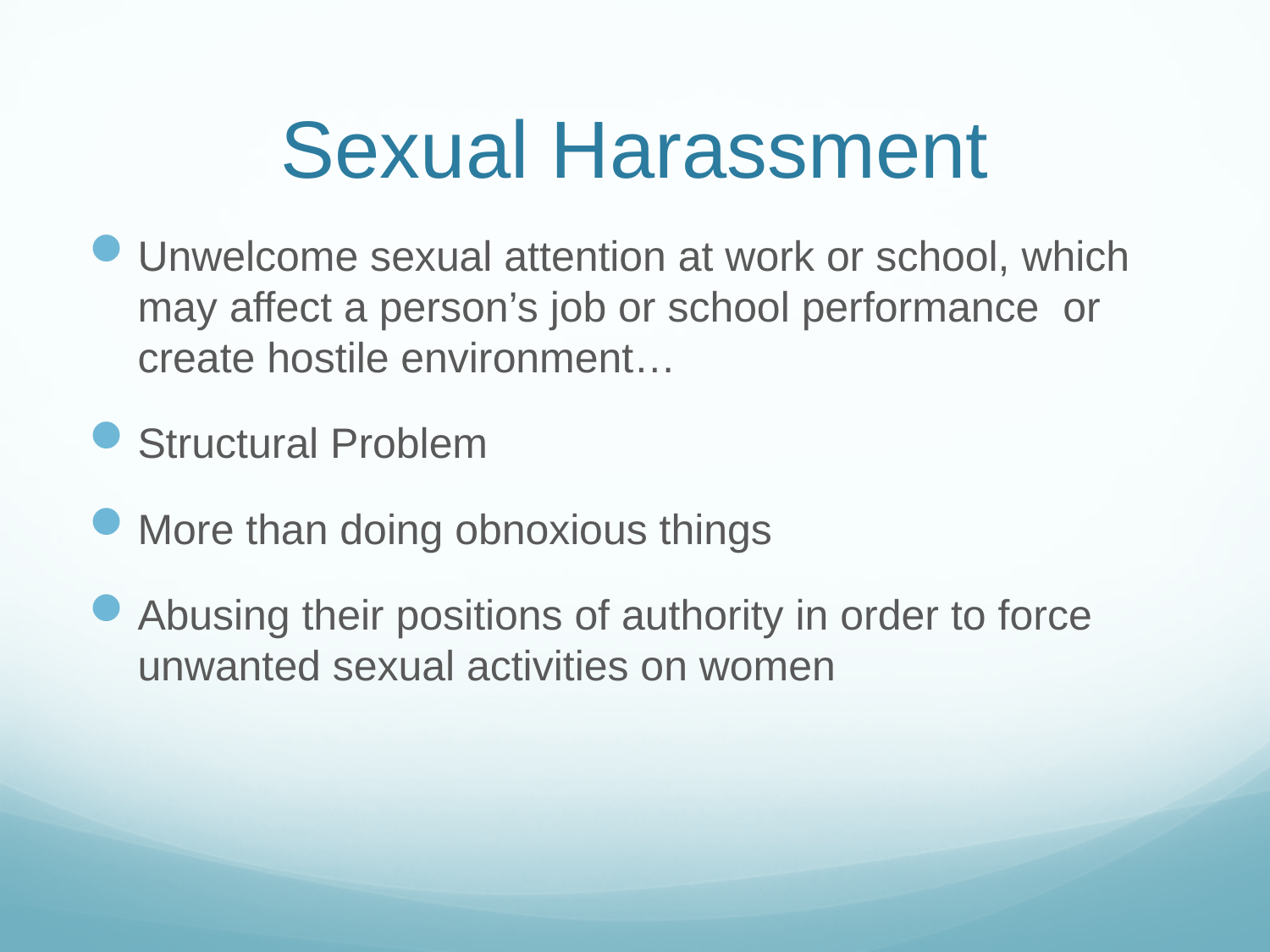

# Sexual Harassment
Unwelcome sexual attention at work or school, which may affect a person’s job or school performance  or create hostile environment…
Structural Problem
More than doing obnoxious things
Abusing their positions of authority in order to force unwanted sexual activities on women